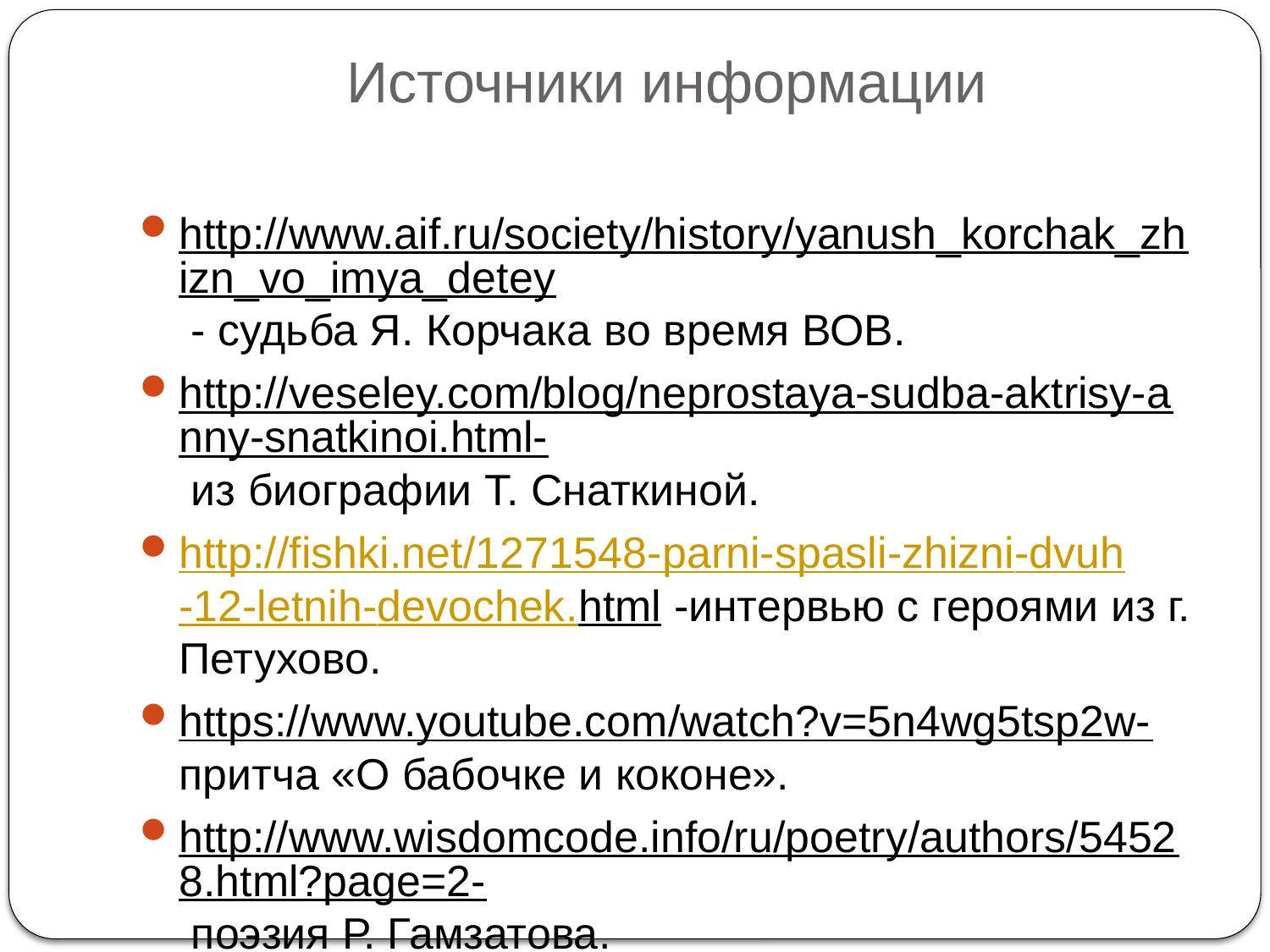

# Источники информации

http://www.aif.ru/society/history/yanush_korchak_zhizn_vo_imya_detey - судьба Я. Корчака во время ВОВ.
http://veseley.com/blog/neprostaya-sudba-aktrisy-anny-snatkinoi.html- из биографии Т. Снаткиной.
http://fishki.net/1271548-parni-spasli-zhizni-dvuh-12-letnih-devochek.html -интервью с героями из г. Петухово.
https://www.youtube.com/watch?v=5n4wg5tsp2w- притча «О бабочке и коконе».
http://www.wisdomcode.info/ru/poetry/authors/54528.html?page=2- поэзия Р. Гамзатова.